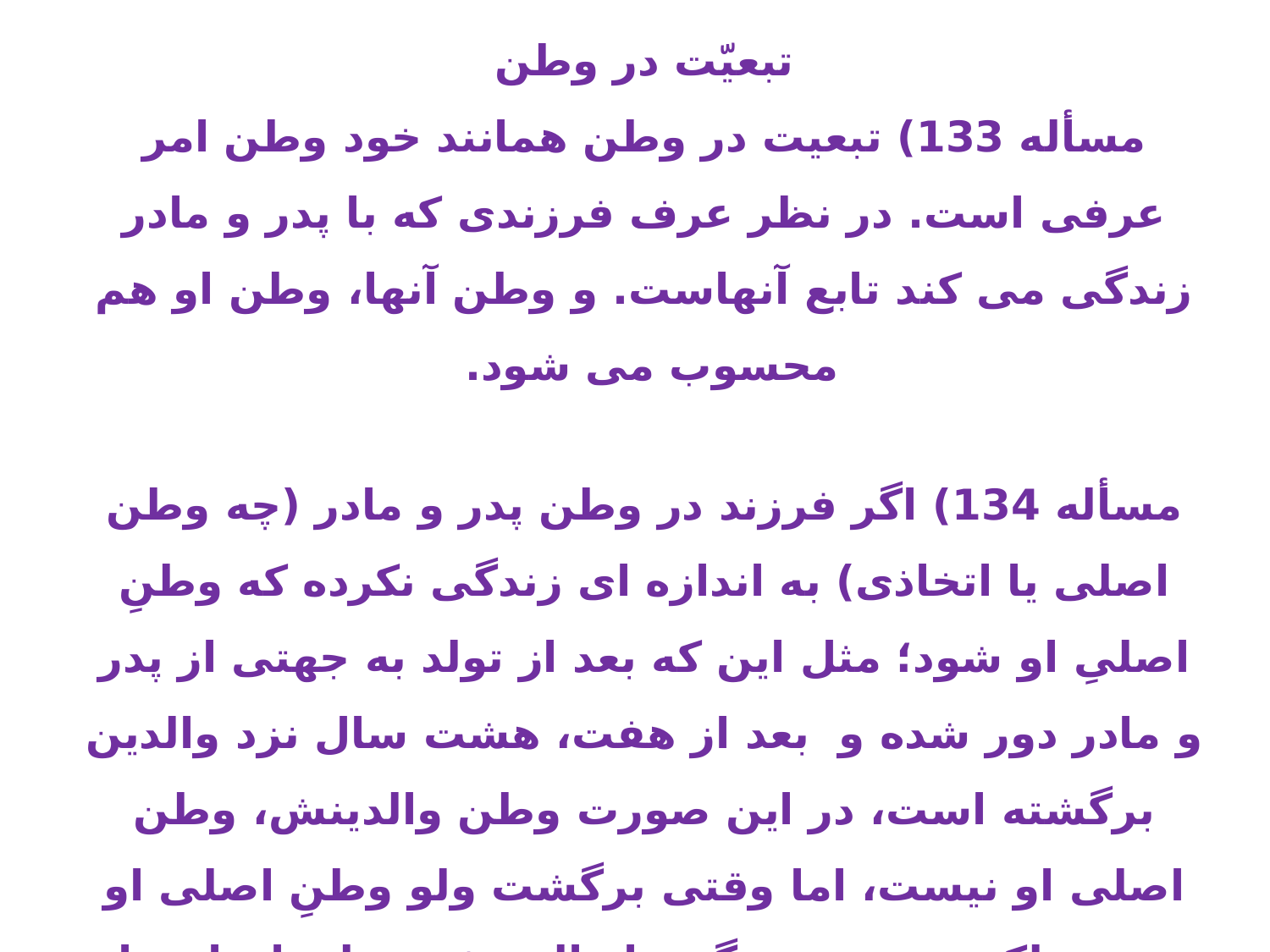

تبعيّت در وطن
مسأله 133) تبعیت در وطن همانند خود وطن امر عرفی است. در نظر عرف فرزندی که با پدر و مادر زندگی می کند تابع آنهاست. و وطن آنها، وطن او هم محسوب می شود.

مسأله 134) اگر فرزند در وطن پدر و مادر (چه وطن اصلی یا اتخاذی) به اندازه ای زندگی نکرده که وطنِ اصلیِ او شود؛ مثل این که بعد از تولد به جهتی از پدر و مادر دور شده و  بعد از هفت، هشت سال نزد والدین برگشته است، در این صورت وطن والدینش، وطن اصلی او نیست، اما وقتی برگشت ولو وطنِ اصلی او نیست، لکن  به تبع زندگی با والدینش، وطن اتخاذی او می‌شود.

مسأله 135) در وطن اصلی تبعیت نقشی ندارد بلکه ملاک همان نشو و نما است.